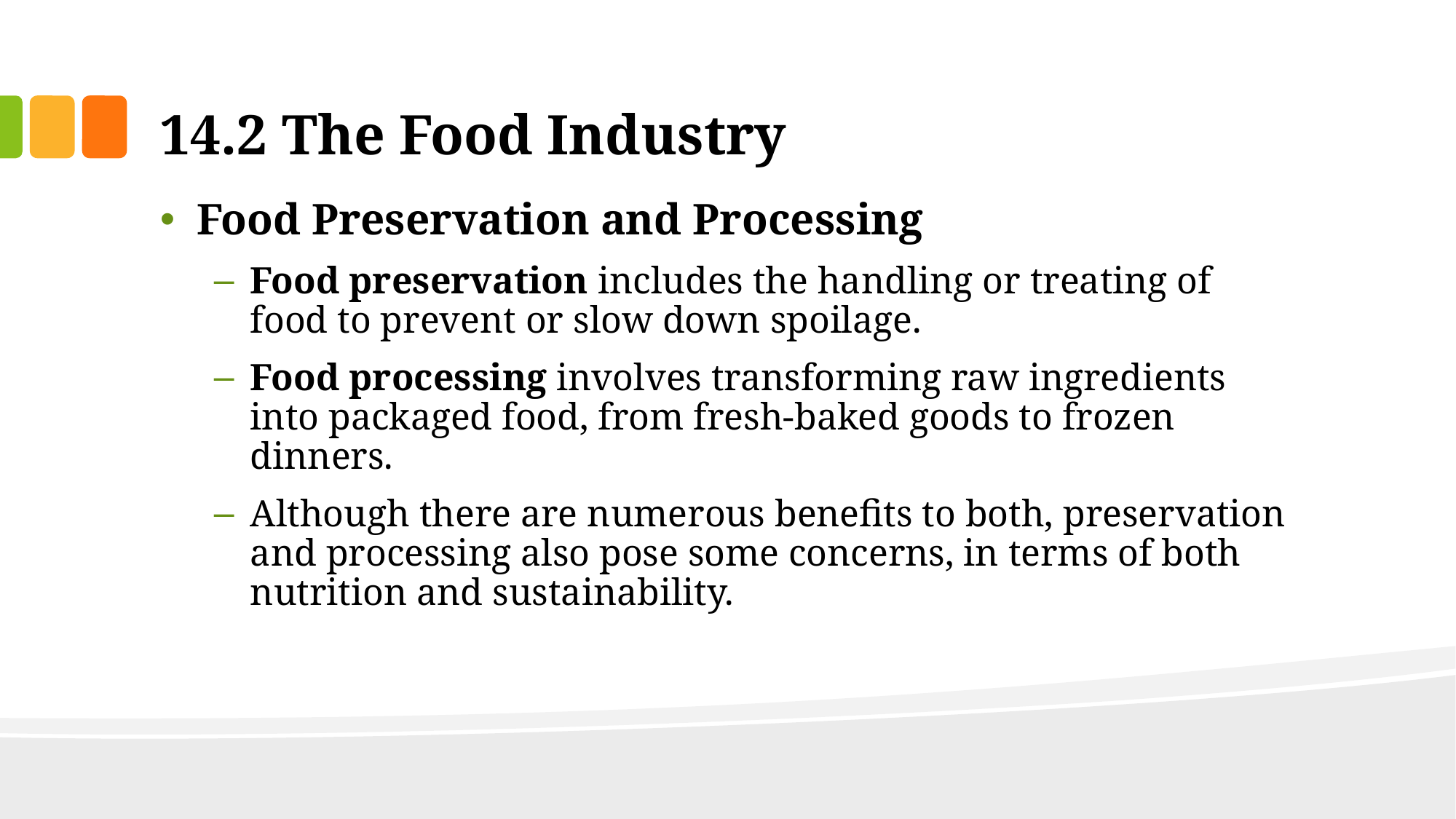

# 14.2 The Food Industry
Food Preservation and Processing
Food preservation includes the handling or treating of food to prevent or slow down spoilage.
Food processing involves transforming raw ingredients into packaged food, from fresh-baked goods to frozen dinners.
Although there are numerous benefits to both, preservation and processing also pose some concerns, in terms of both nutrition and sustainability.